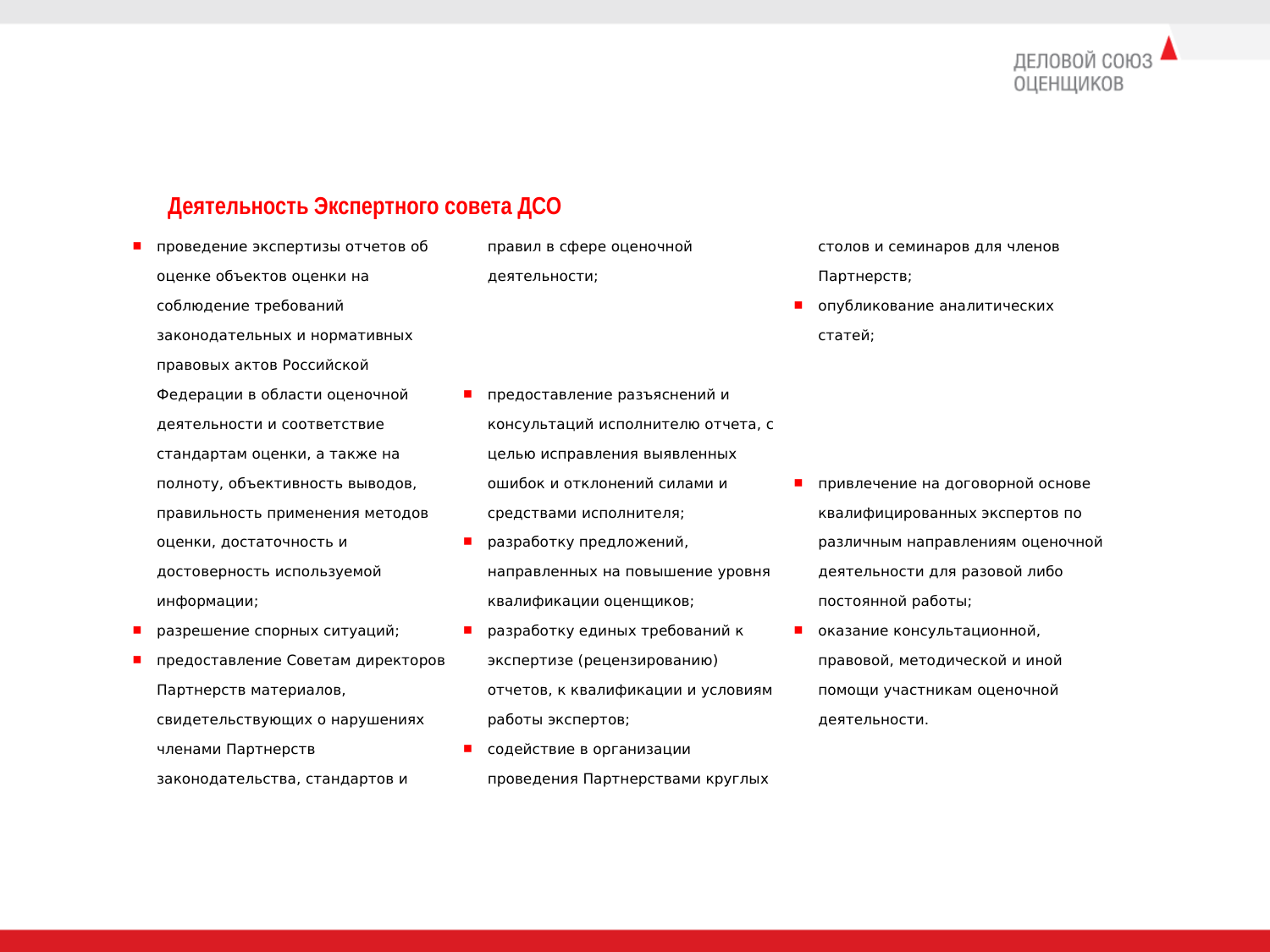

Деятельность Экспертного совета ДСО
проведение экспертизы отчетов об оценке объектов оценки на соблюдение требований законодательных и нормативных правовых актов Российской Федерации в области оценочной деятельности и соответствие стандартам оценки, а также на полноту, объективность выводов, правильность применения методов оценки, достаточность и достоверность используемой информации;
разрешение спорных ситуаций;
предоставление Советам директоров Партнерств материалов, свидетельствующих о нарушениях членами Партнерств законодательства, стандартов и правил в сфере оценочной деятельности;

предоставление разъяснений и консультаций исполнителю отчета, с целью исправления выявленных ошибок и отклонений силами и средствами исполнителя;
разработку предложений, направленных на повышение уровня квалификации оценщиков;
разработку единых требований к экспертизе (рецензированию) отчетов, к квалификации и условиям работы экспертов;
содействие в организации проведения Партнерствами круглых столов и семинаров для членов Партнерств;
опубликование аналитических статей;

привлечение на договорной основе квалифицированных экспертов по различным направлениям оценочной деятельности для разовой либо постоянной работы;
оказание консультационной, правовой, методической и иной помощи участникам оценочной деятельности.